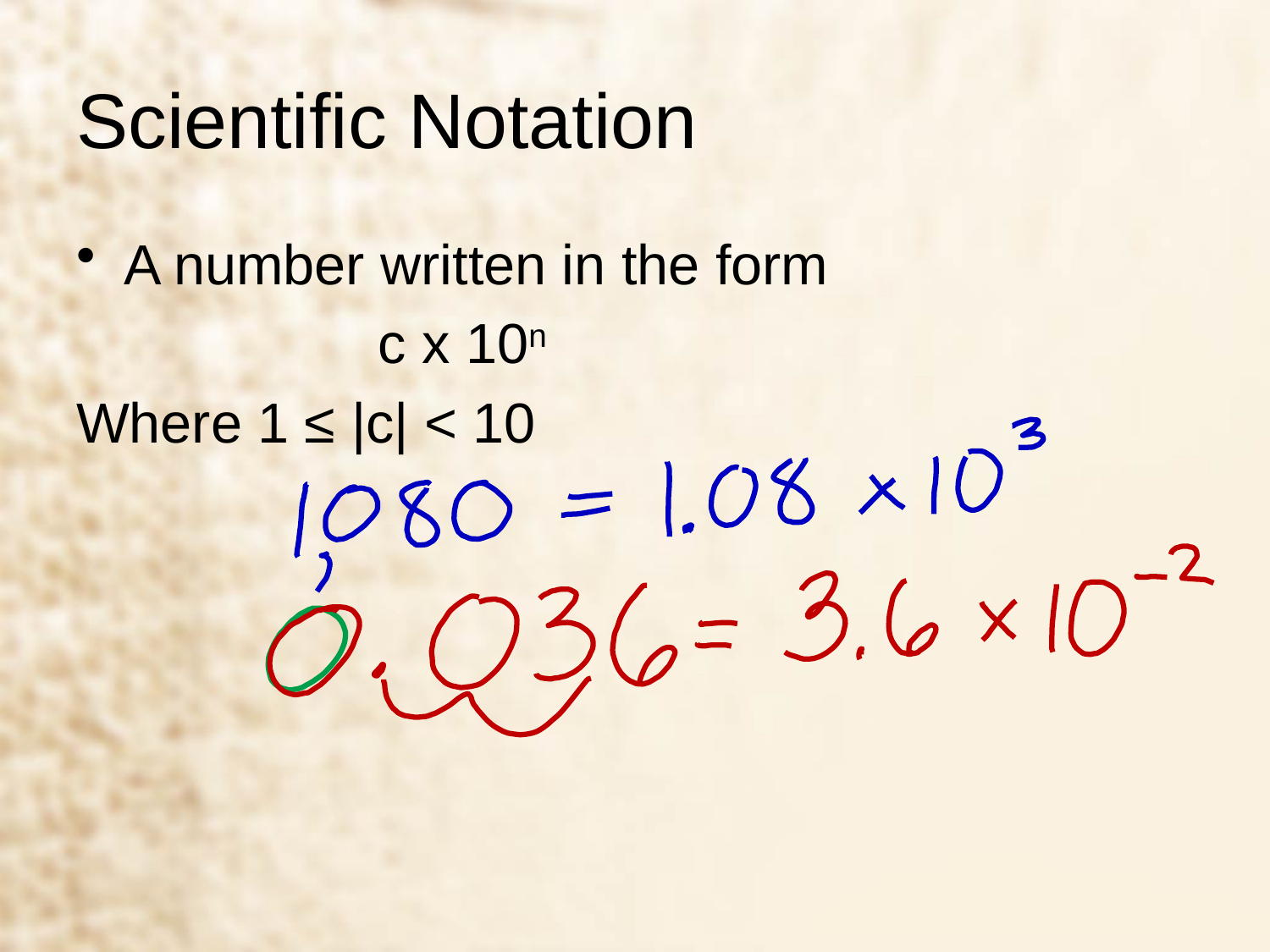

# Scientific Notation
A number written in the form
			c x 10n
Where 1 ≤ |c| < 10